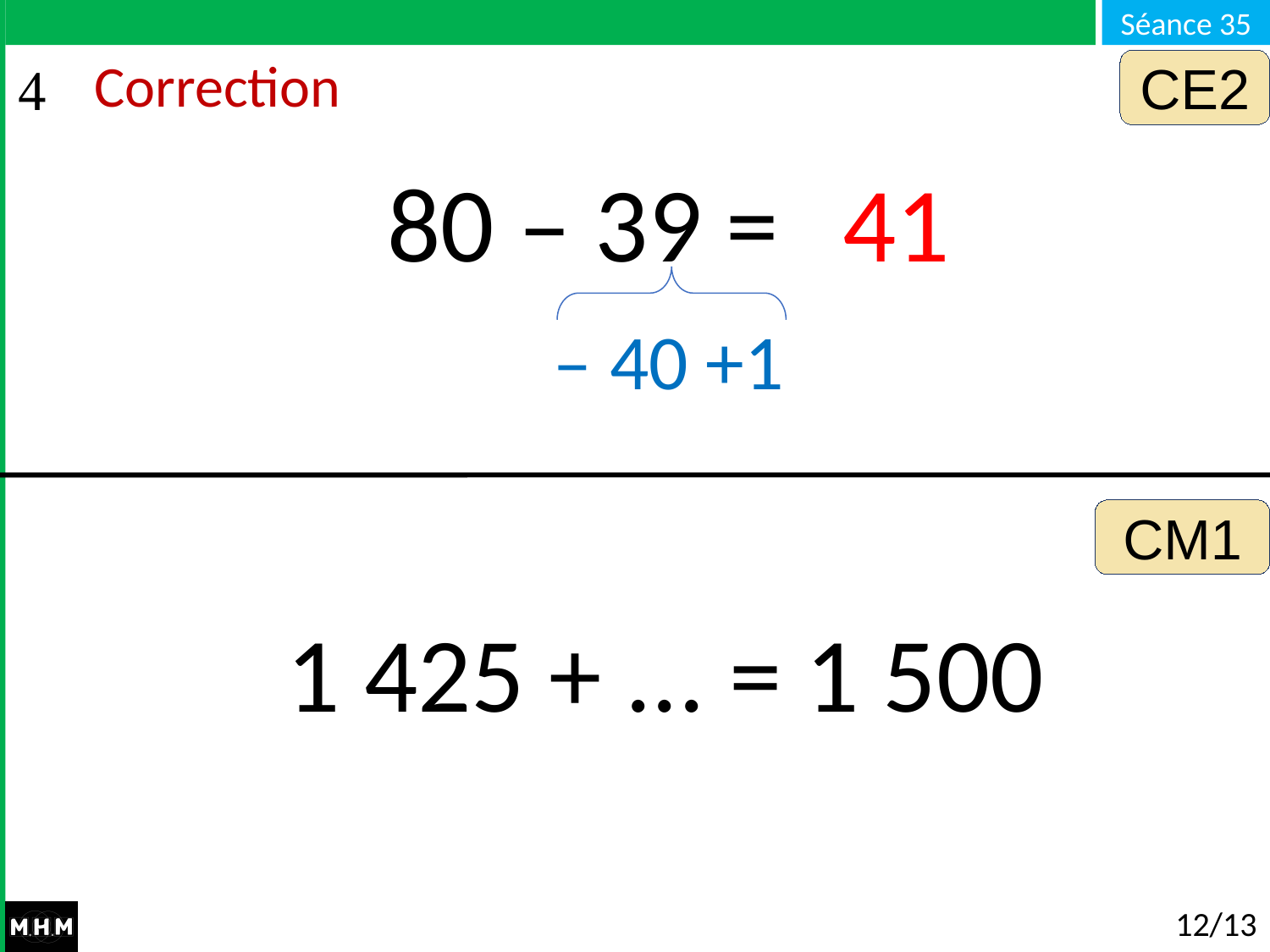

CE2
# Correction
80 – 39 =
41

– 40 +1

CM1
1 425 + ... = 1 500
12/13